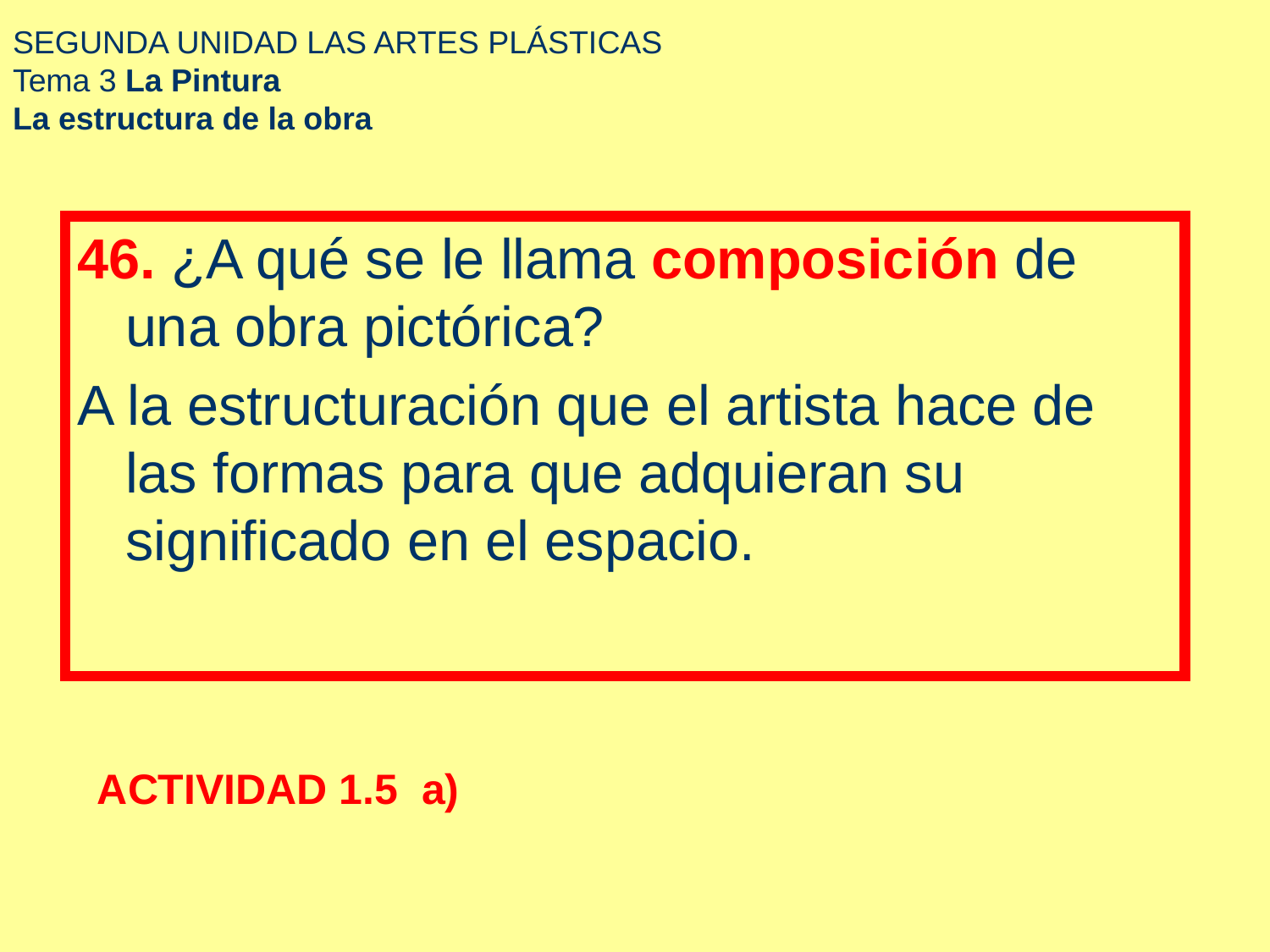

# SEGUNDA UNIDAD LAS ARTES PLÁSTICAS Tema 3 La Pintura La estructura de la obra
46. ¿A qué se le llama composición de una obra pictórica?
A la estructuración que el artista hace de las formas para que adquieran su significado en el espacio.
ACTIVIDAD 1.5  a)